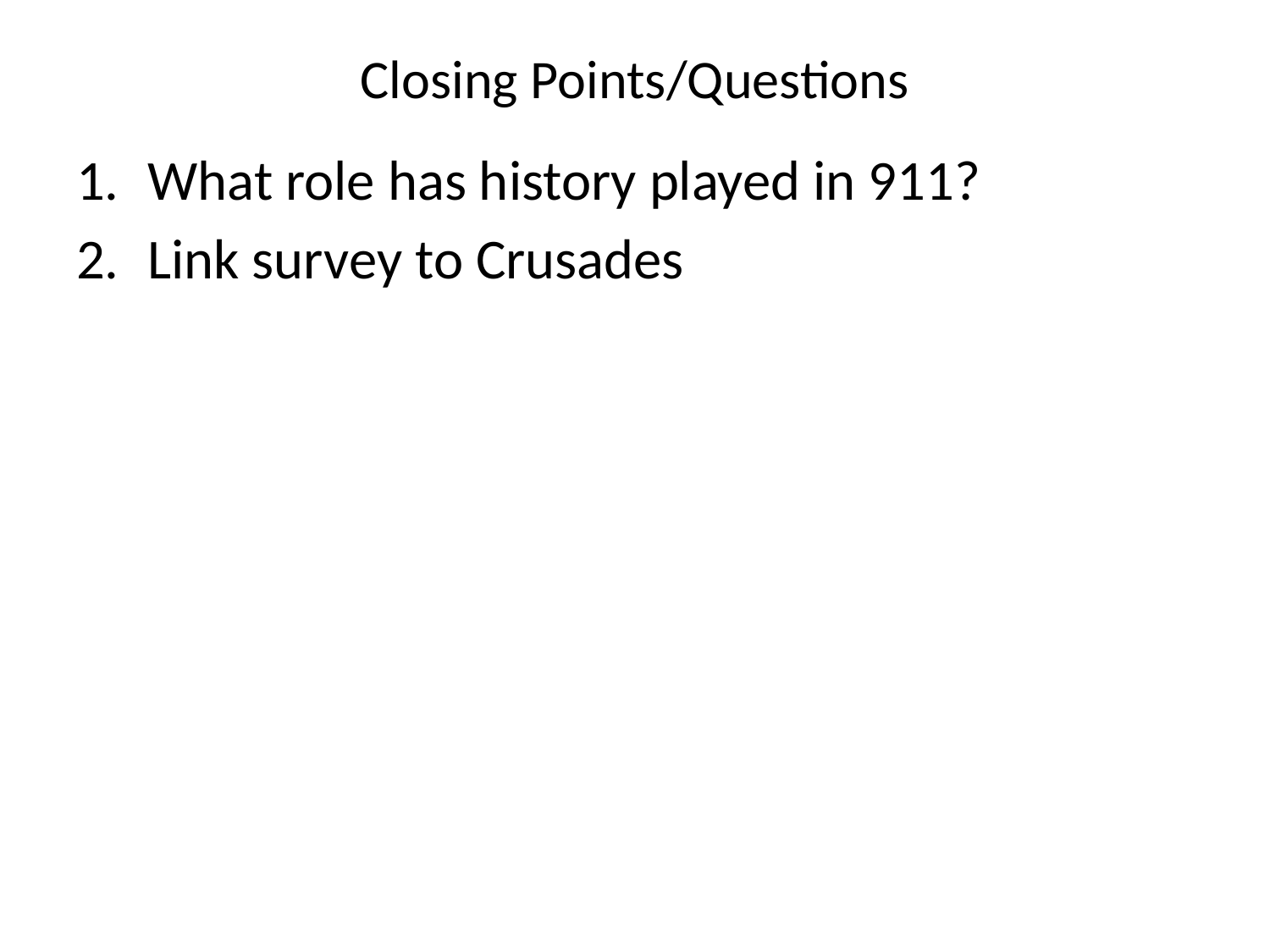

# Closing Points/Questions
What role has history played in 911?
Link survey to Crusades